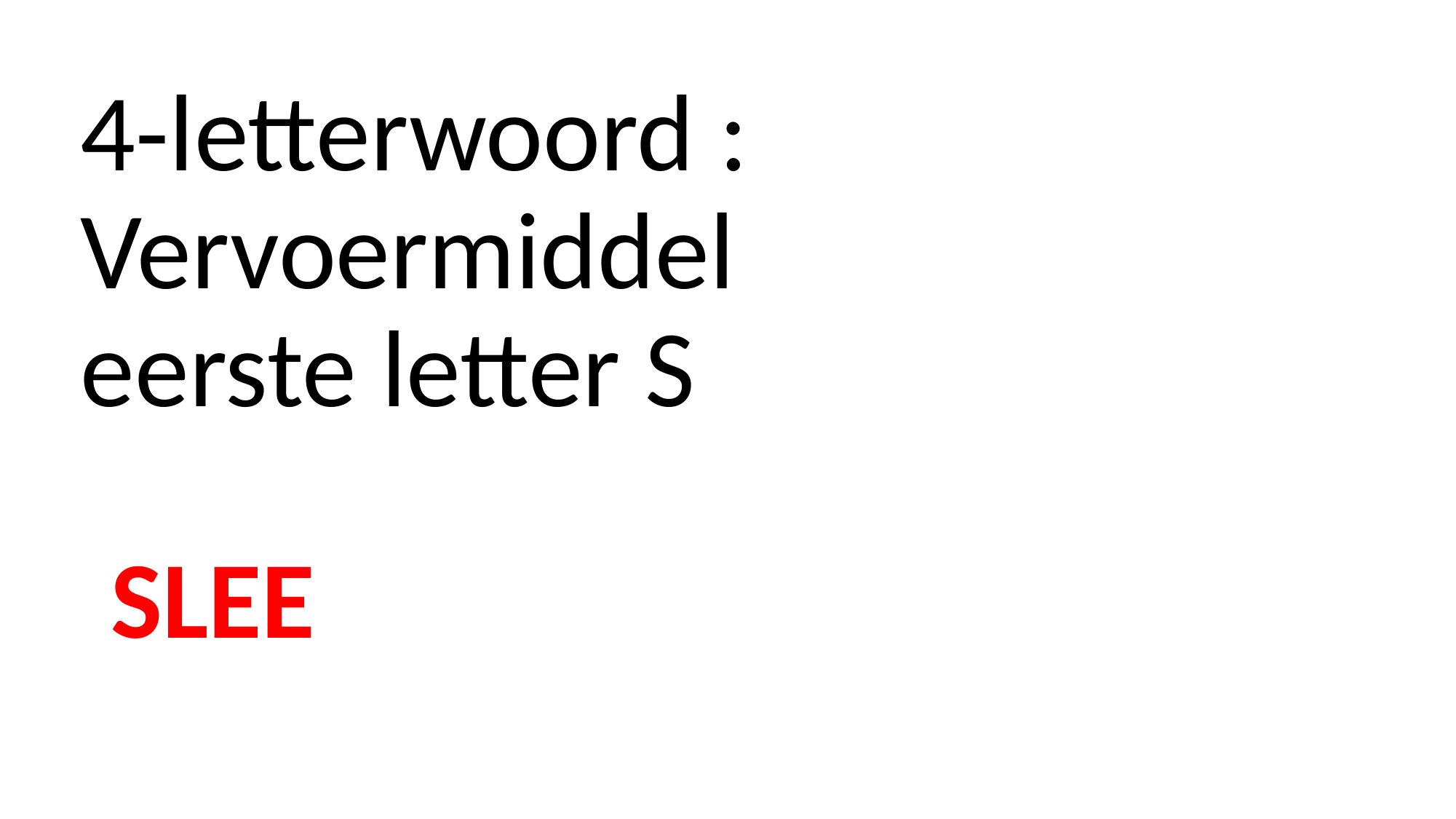

# 4-letterwoord : Vervoermiddel eerste letter S
SLEE